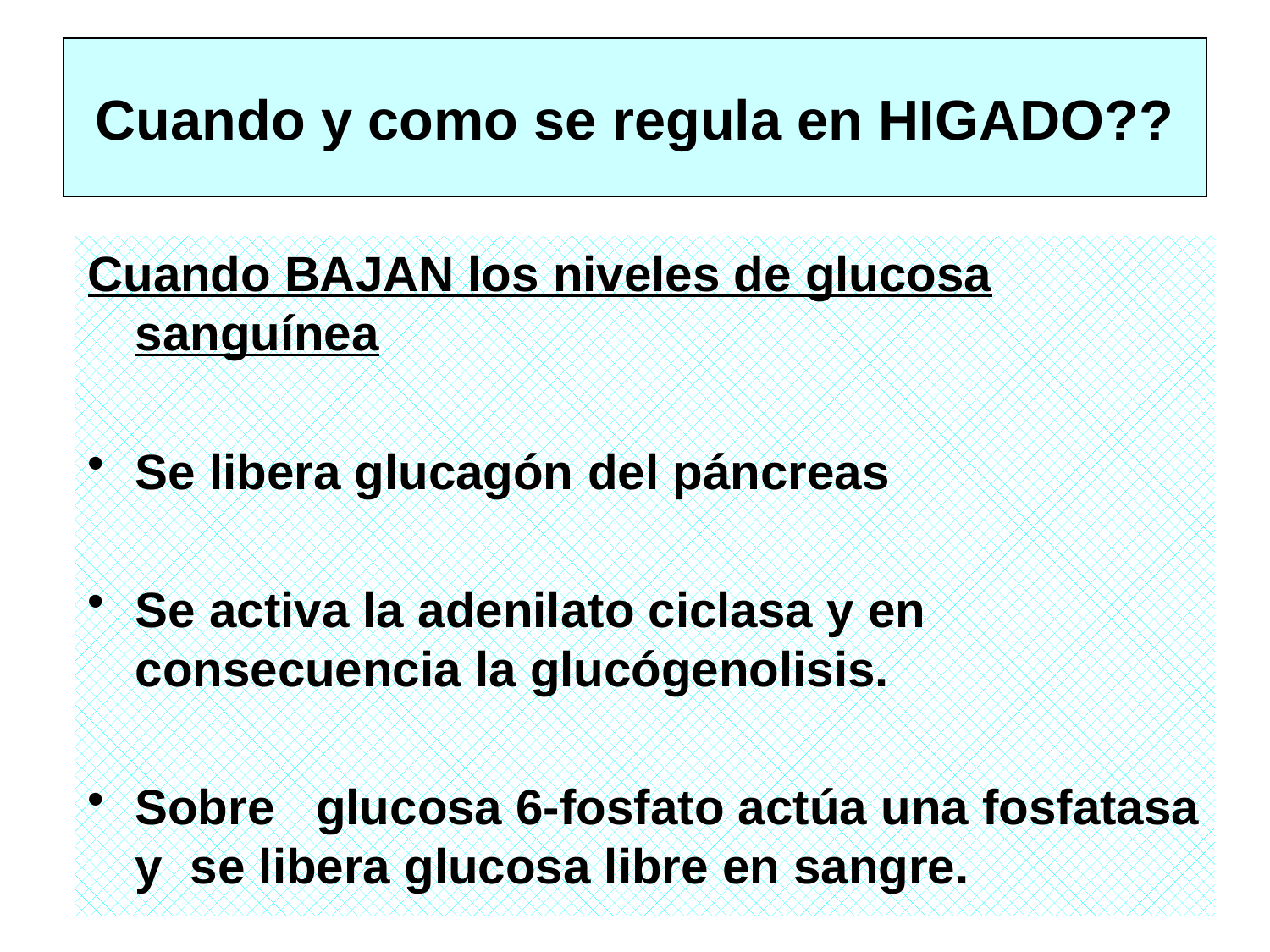

# Cuando y como se regula en HIGADO??
Cuando BAJAN los niveles de glucosa sanguínea

Se libera glucagón del páncreas

Se activa la adenilato ciclasa y en consecuencia la glucógenolisis.

Sobre   glucosa 6-fosfato actúa una fosfatasa y  se libera glucosa libre en sangre.